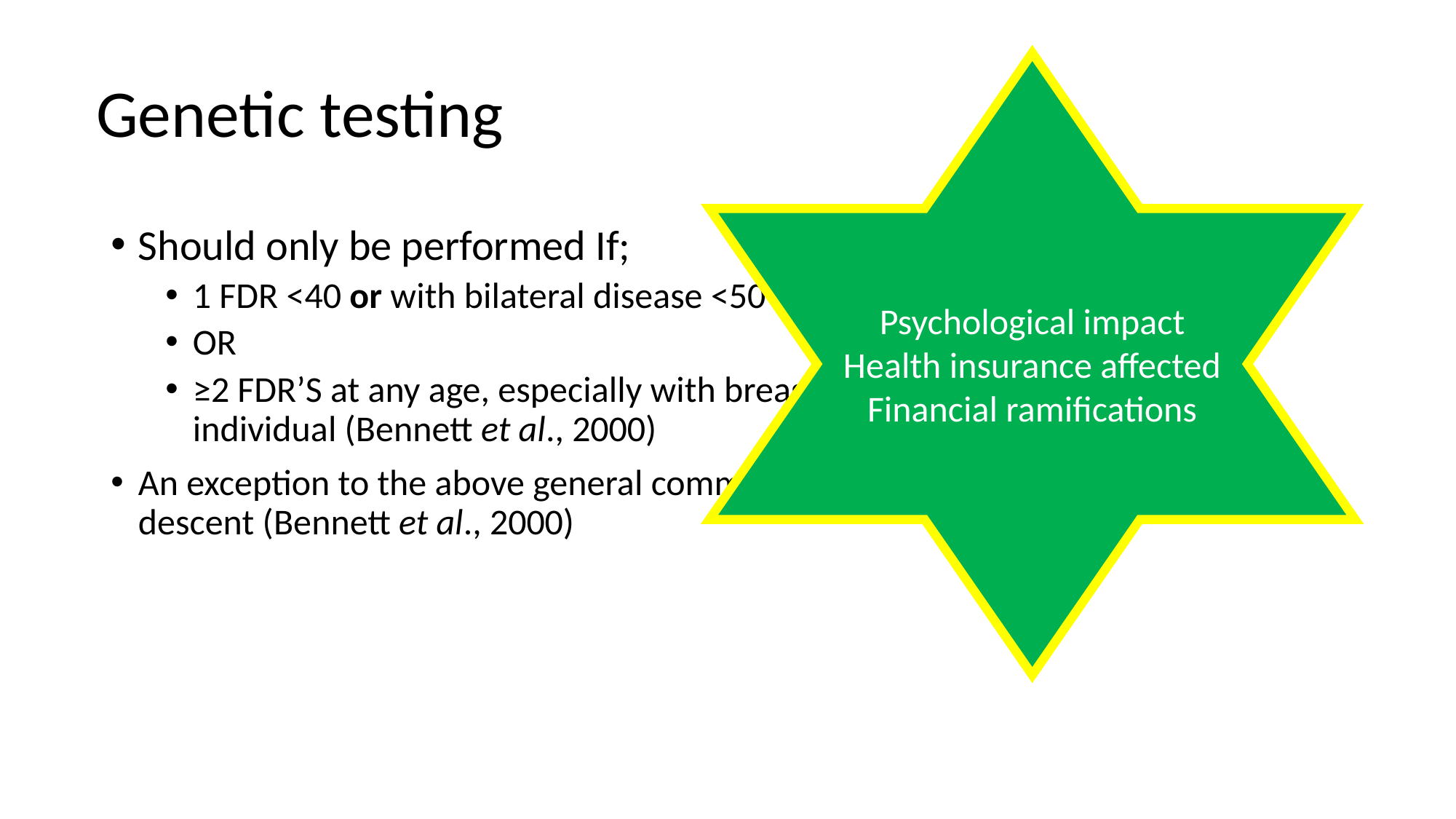

# Genetic testing
Psychological impact
Health insurance affected
Financial ramifications
Should only be performed If;
1 FDR <40 or with bilateral disease <50
OR
≥2 FDR’S at any age, especially with breast and ovarian cancer in any one individual (Bennett et al., 2000)
An exception to the above general comments are women of Ashkenazi Jewish descent (Bennett et al., 2000)